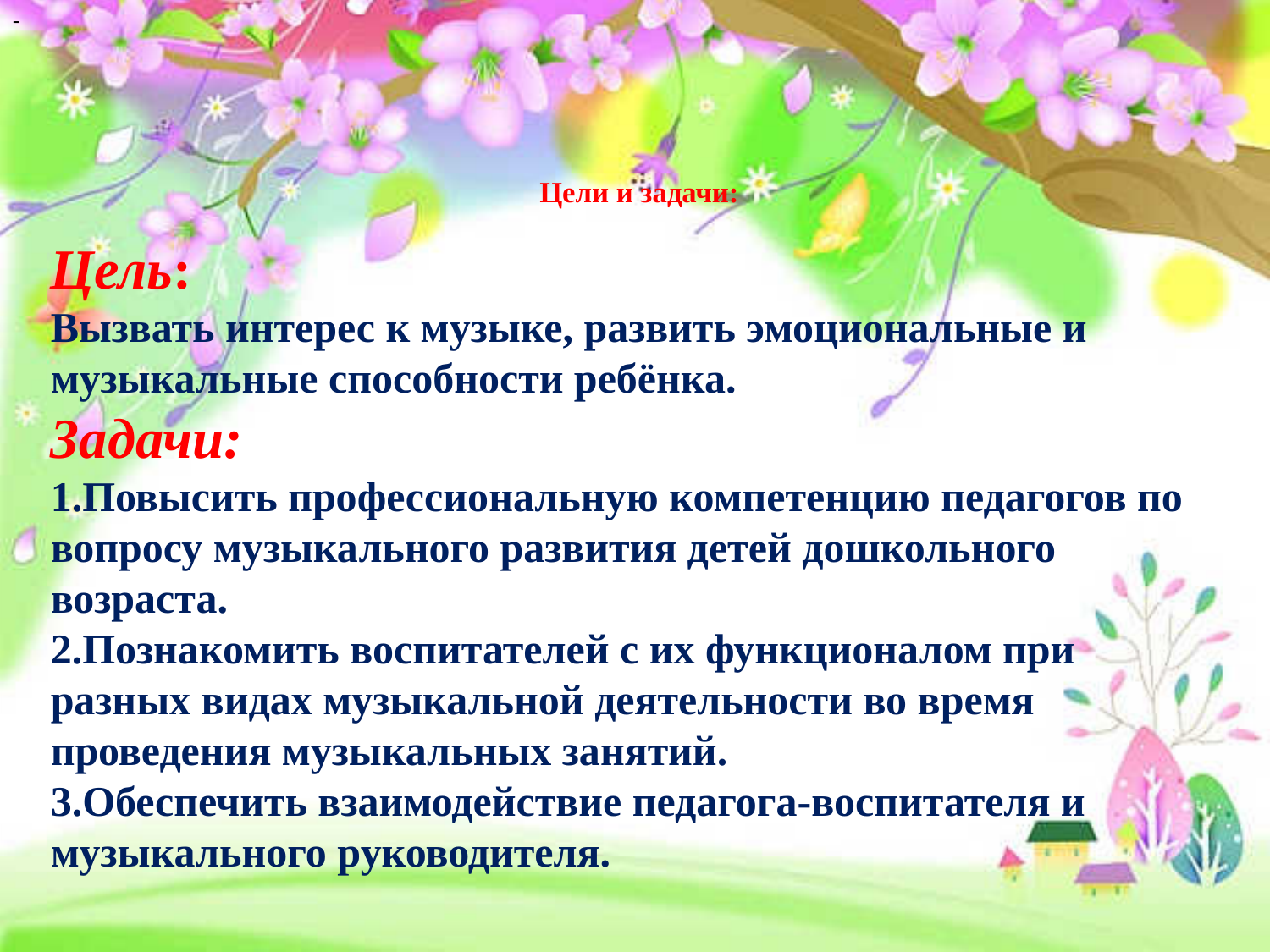

-
-
# Цели и задачи:
Цель:
Вызвать интерес к музыке, развить эмоциональные и музыкальные способности ребёнка.
Задачи:
1.Повысить профессиональную компетенцию педагогов по вопросу музыкального развития детей дошкольного возраста.
2.Познакомить воспитателей с их функционалом при разных видах музыкальной деятельности во время проведения музыкальных занятий.
3.Обеспечить взаимодействие педагога-воспитателя и музыкального руководителя.